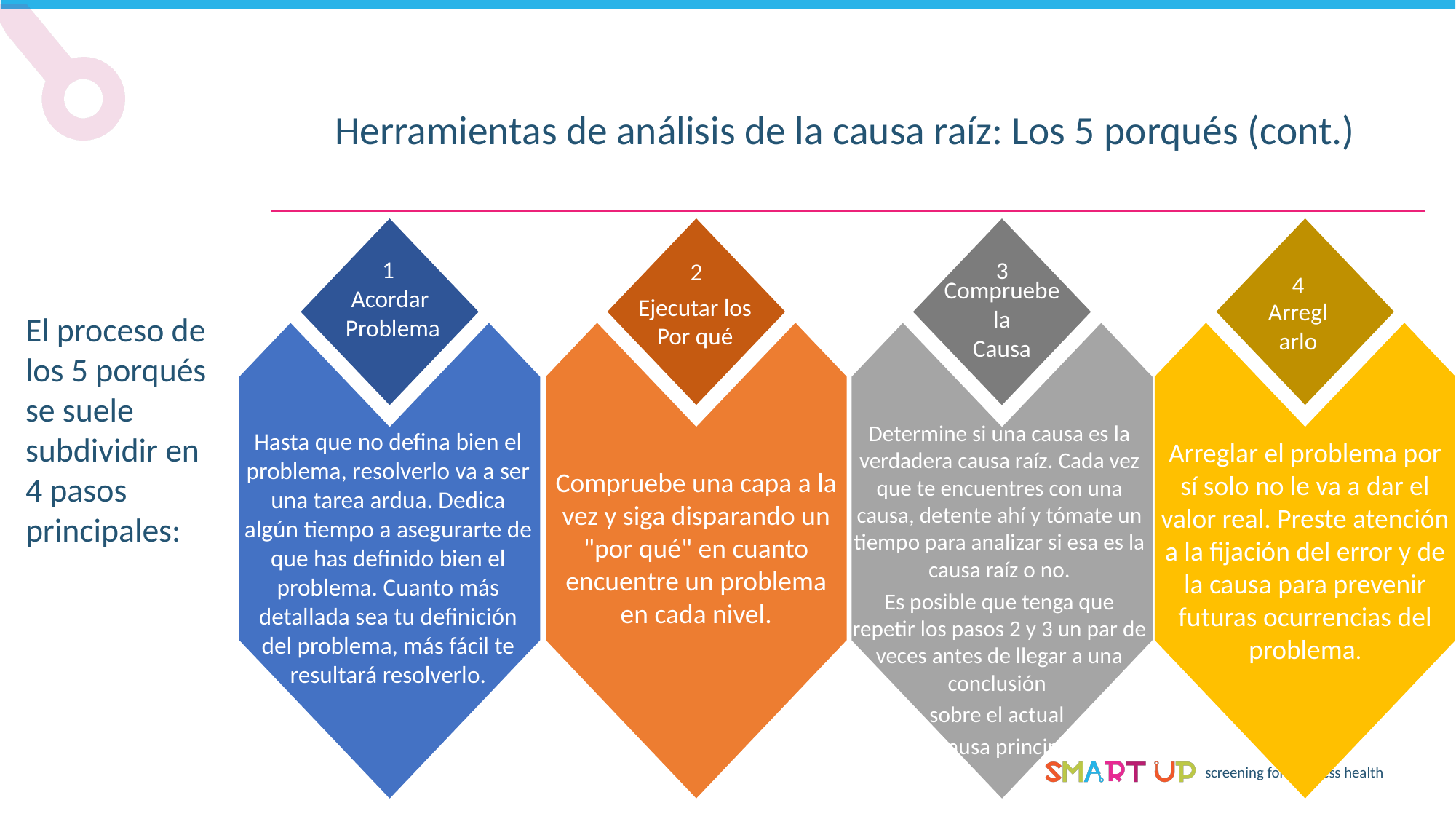

Herramientas de análisis de la causa raíz: Los 5 porqués (cont.)

1
3
2
4
Acordar
Problema
Compruebe la
Causa
Ejecutar los
Por qué
El proceso de los 5 porqués se suele subdividir en 4 pasos principales:
Arreglarlo
Determine si una causa es la verdadera causa raíz. Cada vez que te encuentres con una causa, detente ahí y tómate un tiempo para analizar si esa es la causa raíz o no.
Es posible que tenga que repetir los pasos 2 y 3 un par de veces antes de llegar a una conclusión
sobre el actual
la causa principal.
Hasta que no defina bien el problema, resolverlo va a ser una tarea ardua. Dedica algún tiempo a asegurarte de que has definido bien el problema. Cuanto más detallada sea tu definición del problema, más fácil te resultará resolverlo.
Arreglar el problema por sí solo no le va a dar el valor real. Preste atención a la fijación del error y de la causa para prevenir futuras ocurrencias del problema.
Compruebe una capa a la vez y siga disparando un "por qué" en cuanto encuentre un problema en cada nivel.